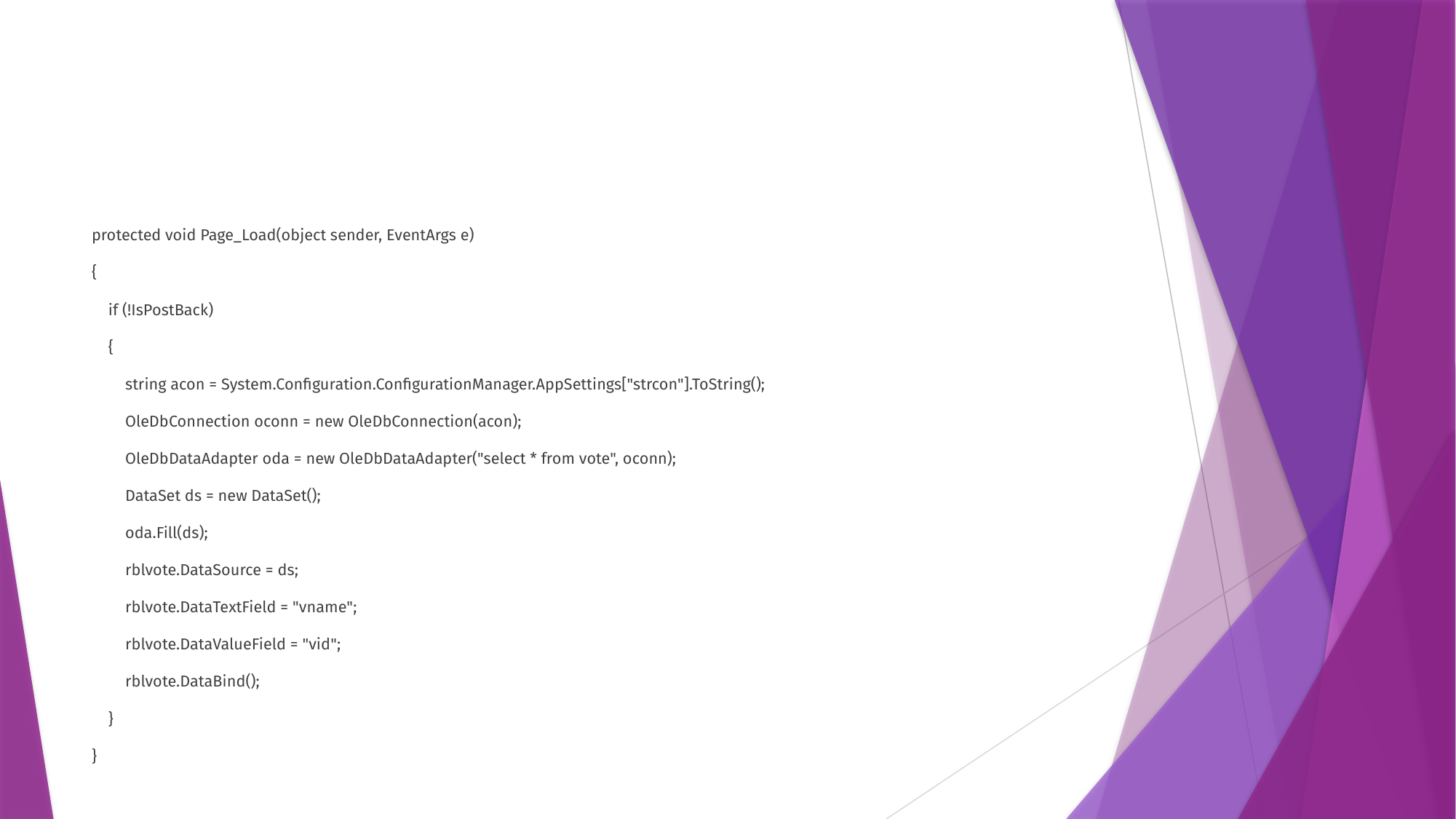

#
protected void Page_Load(object sender, EventArgs e)
{
    if (!IsPostBack)
    {
        string acon = System.Configuration.ConfigurationManager.AppSettings["strcon"].ToString();
        OleDbConnection oconn = new OleDbConnection(acon);
        OleDbDataAdapter oda = new OleDbDataAdapter("select * from vote", oconn);
        DataSet ds = new DataSet();
        oda.Fill(ds);
        rblvote.DataSource = ds;
        rblvote.DataTextField = "vname";
        rblvote.DataValueField = "vid";
        rblvote.DataBind();
    }
}